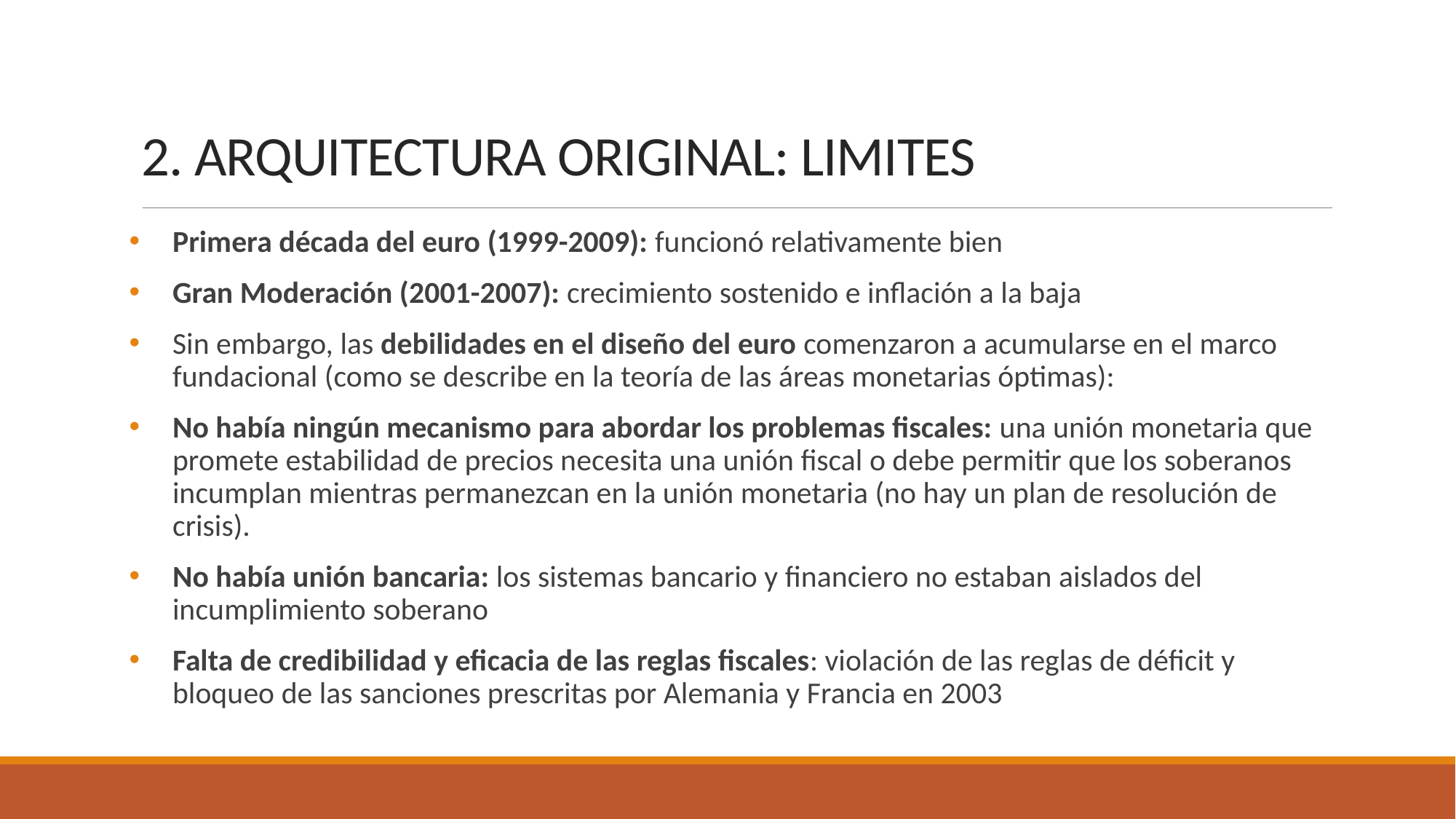

2. ARQUITECTURA ORIGINAL: LIMITES
Primera década del euro (1999-2009): funcionó relativamente bien
Gran Moderación (2001-2007): crecimiento sostenido e inflación a la baja
Sin embargo, las debilidades en el diseño del euro comenzaron a acumularse en el marco fundacional (como se describe en la teoría de las áreas monetarias óptimas):
No había ningún mecanismo para abordar los problemas fiscales: una unión monetaria que promete estabilidad de precios necesita una unión fiscal o debe permitir que los soberanos incumplan mientras permanezcan en la unión monetaria (no hay un plan de resolución de crisis).
No había unión bancaria: los sistemas bancario y financiero no estaban aislados del incumplimiento soberano
Falta de credibilidad y eficacia de las reglas fiscales: violación de las reglas de déficit y bloqueo de las sanciones prescritas por Alemania y Francia en 2003